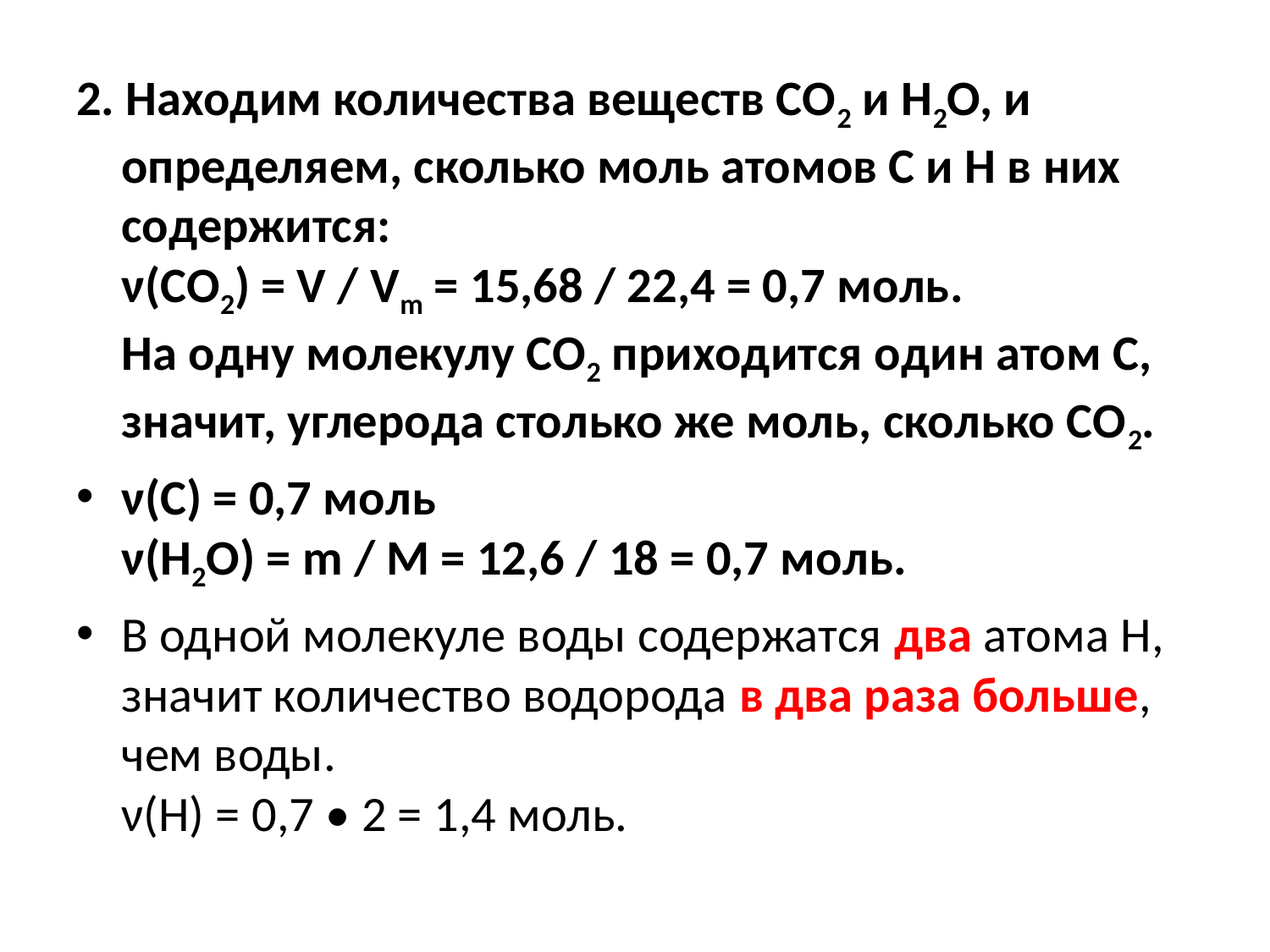

2. Находим количества веществ CO2 и H2O, и определяем, сколько моль атомов С и Н в них содержится:
ν(CO2) = V / Vm = 15,68 / 22,4 = 0,7 моль.
На одну молекулу CO2 приходится один атом С, значит, углерода столько же моль, сколько CO2.
ν(C) = 0,7 моль
ν(Н2О) = m / M = 12,6 / 18 = 0,7 моль.
В одной молекуле воды содержатся два атома Н, значит количество водорода в два раза больше, чем воды.
ν(H) = 0,7 • 2 = 1,4 моль.